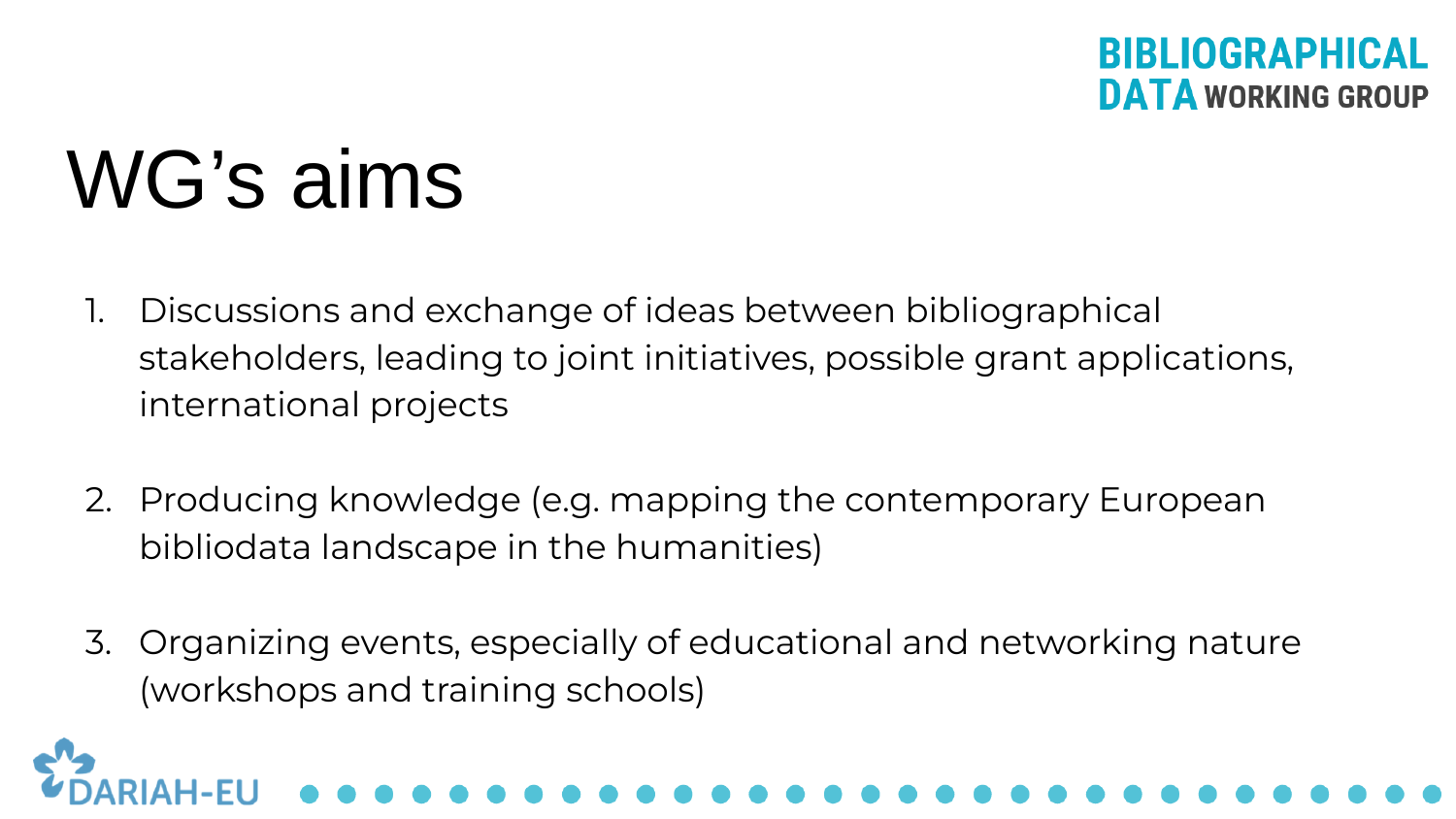

# WG’s aims

Discussions and exchange of ideas between bibliographical stakeholders, leading to joint initiatives, possible grant applications, international projects

Producing knowledge (e.g. mapping the contemporary European bibliodata landscape in the humanities)

Organizing events, especially of educational and networking nature (workshops and training schools)